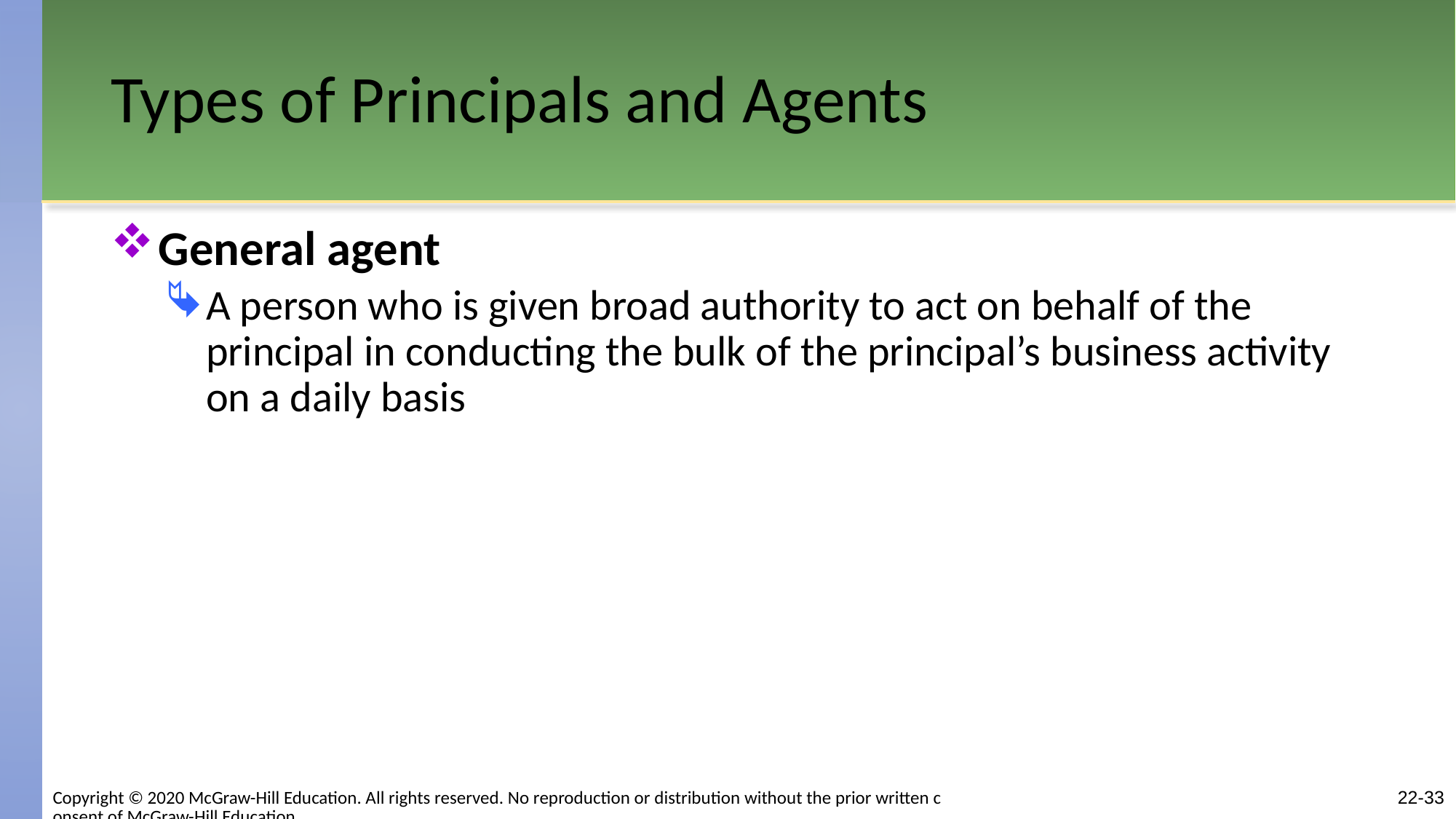

# Types of Principals and Agents
General agent
A person who is given broad authority to act on behalf of the principal in conducting the bulk of the principal’s business activity on a daily basis
22-33
Copyright © 2020 McGraw-Hill Education. All rights reserved. No reproduction or distribution without the prior written consent of McGraw-Hill Education.